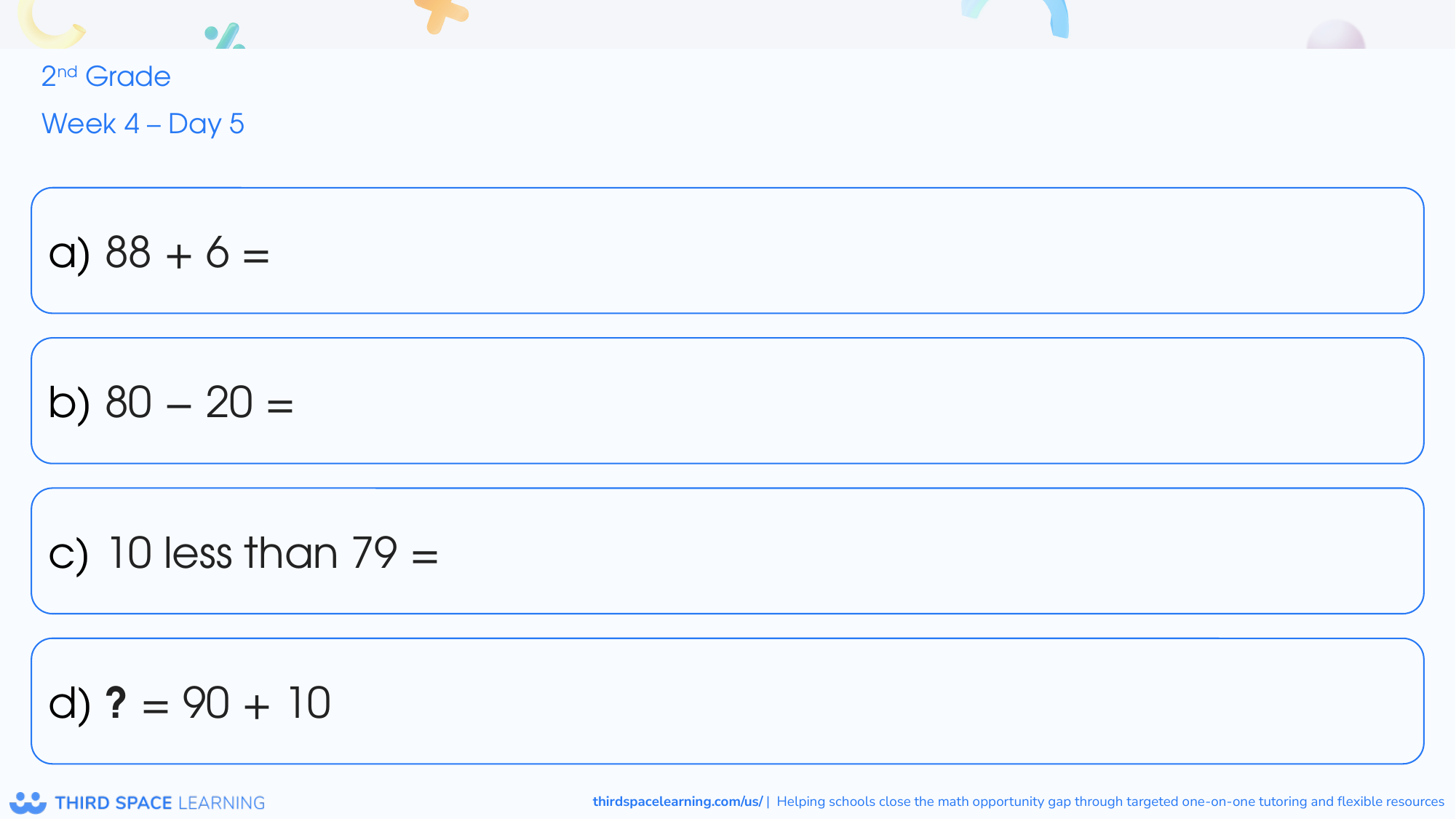

2nd Grade
Week 4 – Day 5
88 + 6 =
80 − 20 =
10 less than 79 =
? = 90 + 10